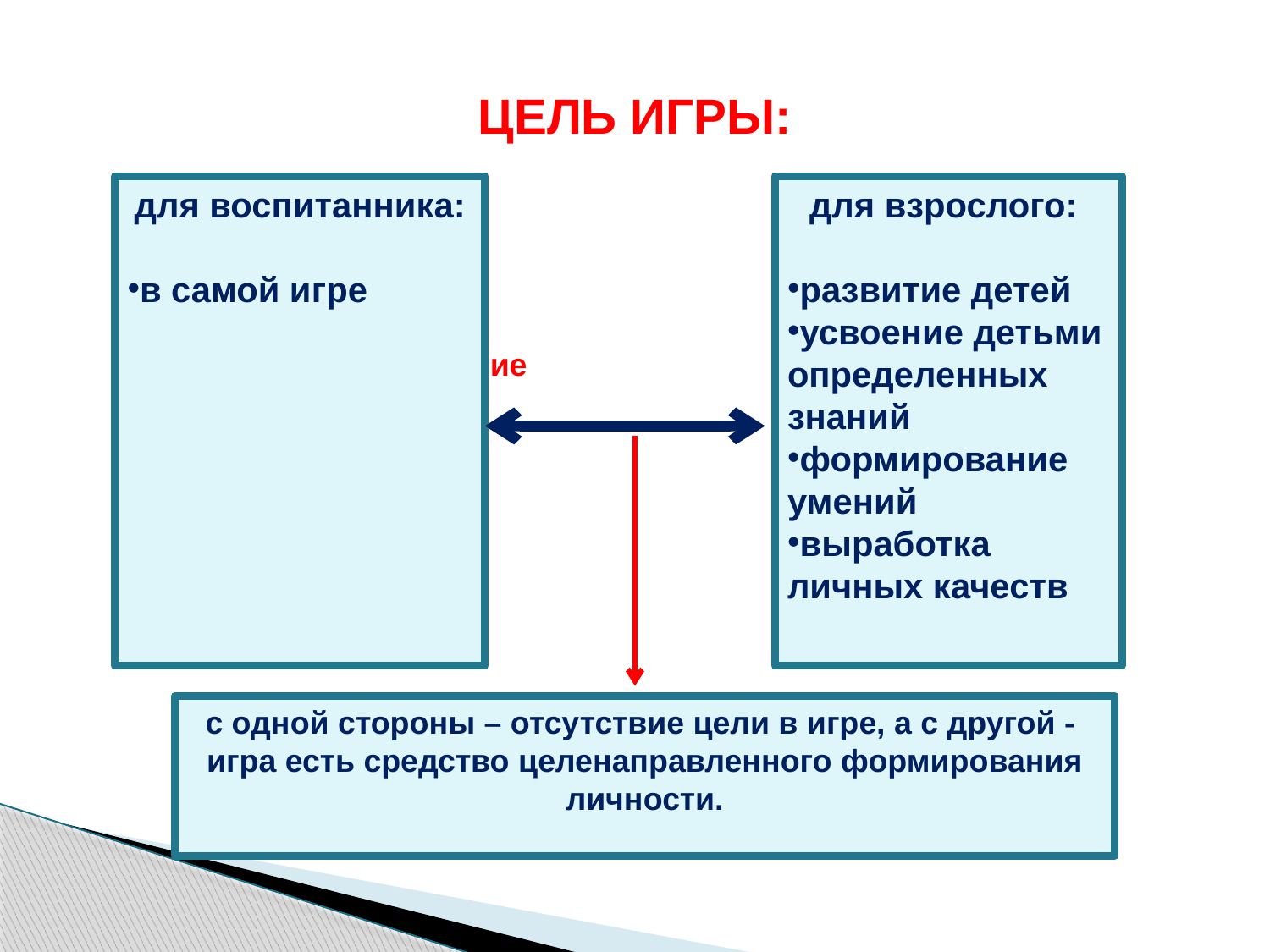

# ЦЕЛЬ ИГРЫ:
для воспитанника:

в самой игре

для взрослого:

развитие детей
усвоение детьми определенных знаний
формирование умений
выработка личных качеств

возникает
противоречие
с одной стороны – отсутствие цели в игре, а с другой -  игра есть средство целенаправленного формирования личности.